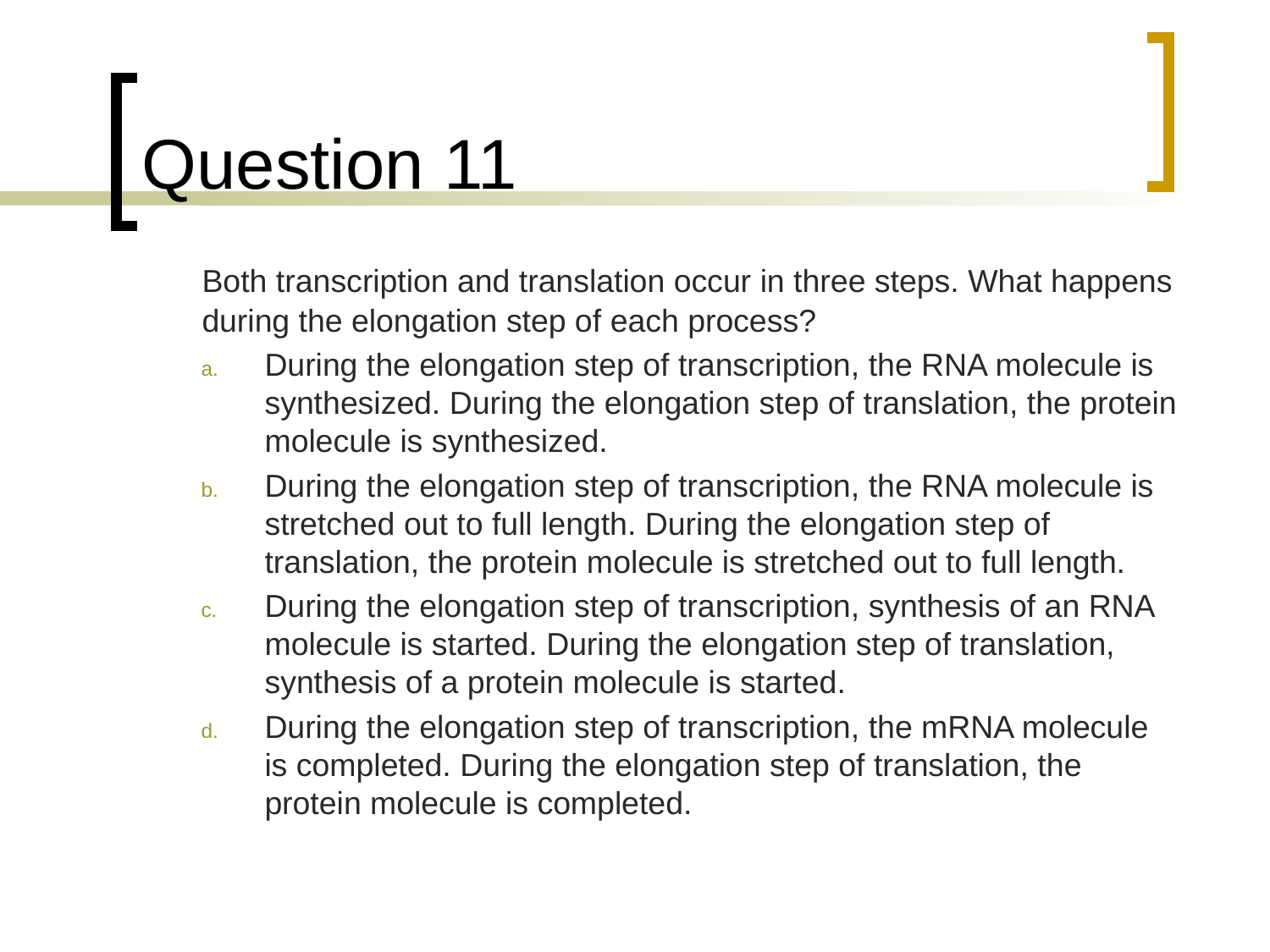

# Question 11
	Both transcription and translation occur in three steps. What happens during the elongation step of each process?
During the elongation step of transcription, the RNA molecule is synthesized. During the elongation step of translation, the protein molecule is synthesized.
During the elongation step of transcription, the RNA molecule is stretched out to full length. During the elongation step of translation, the protein molecule is stretched out to full length.
During the elongation step of transcription, synthesis of an RNA molecule is started. During the elongation step of translation, synthesis of a protein molecule is started.
During the elongation step of transcription, the mRNA molecule is completed. During the elongation step of translation, the protein molecule is completed.